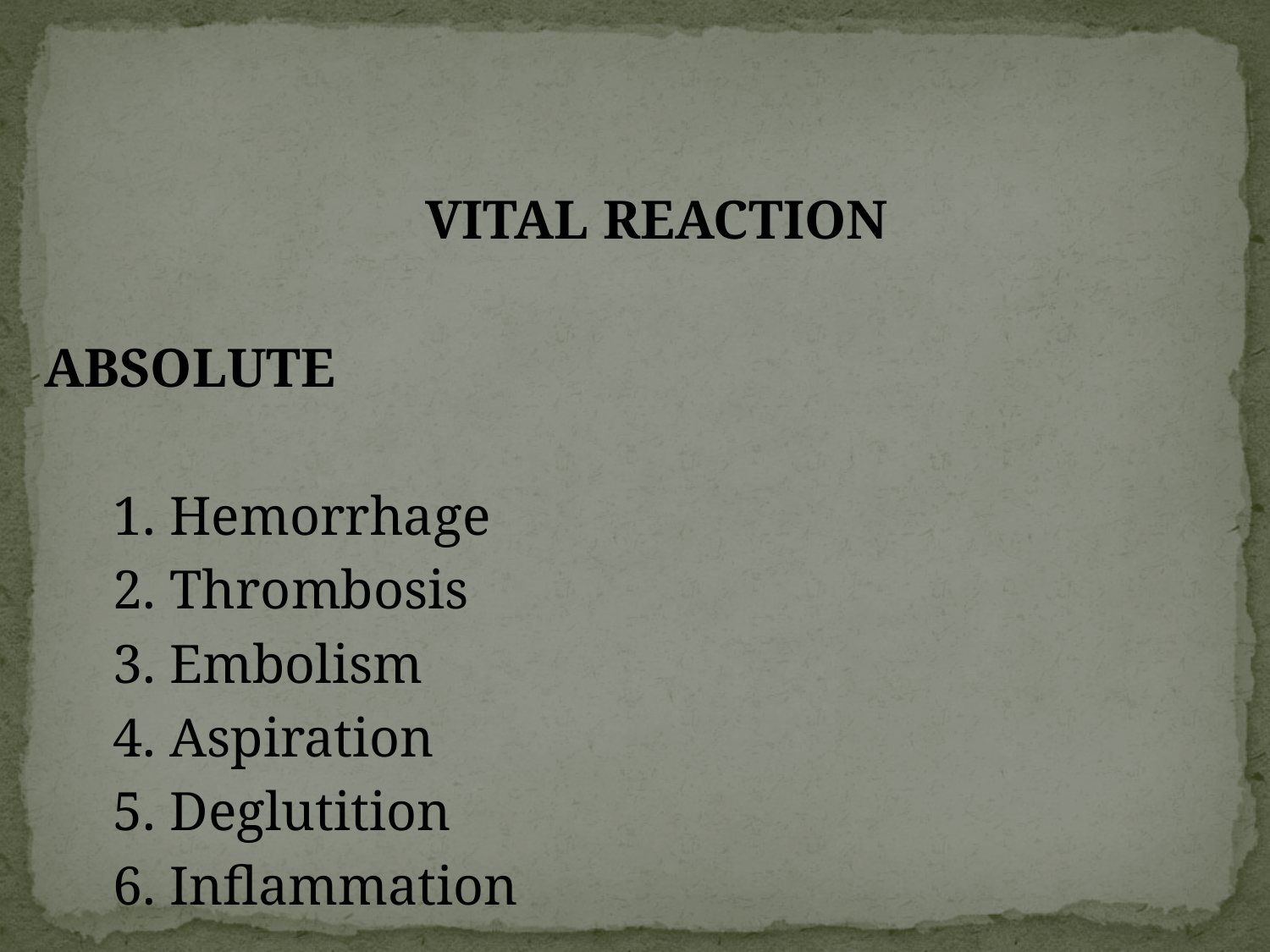

VITAL REACTION

ABSOLUTE

     1. Hemorrhage
     2. Thrombosis
     3. Embolism
     4. Aspiration
     5. Deglutition
     6. Inflammation